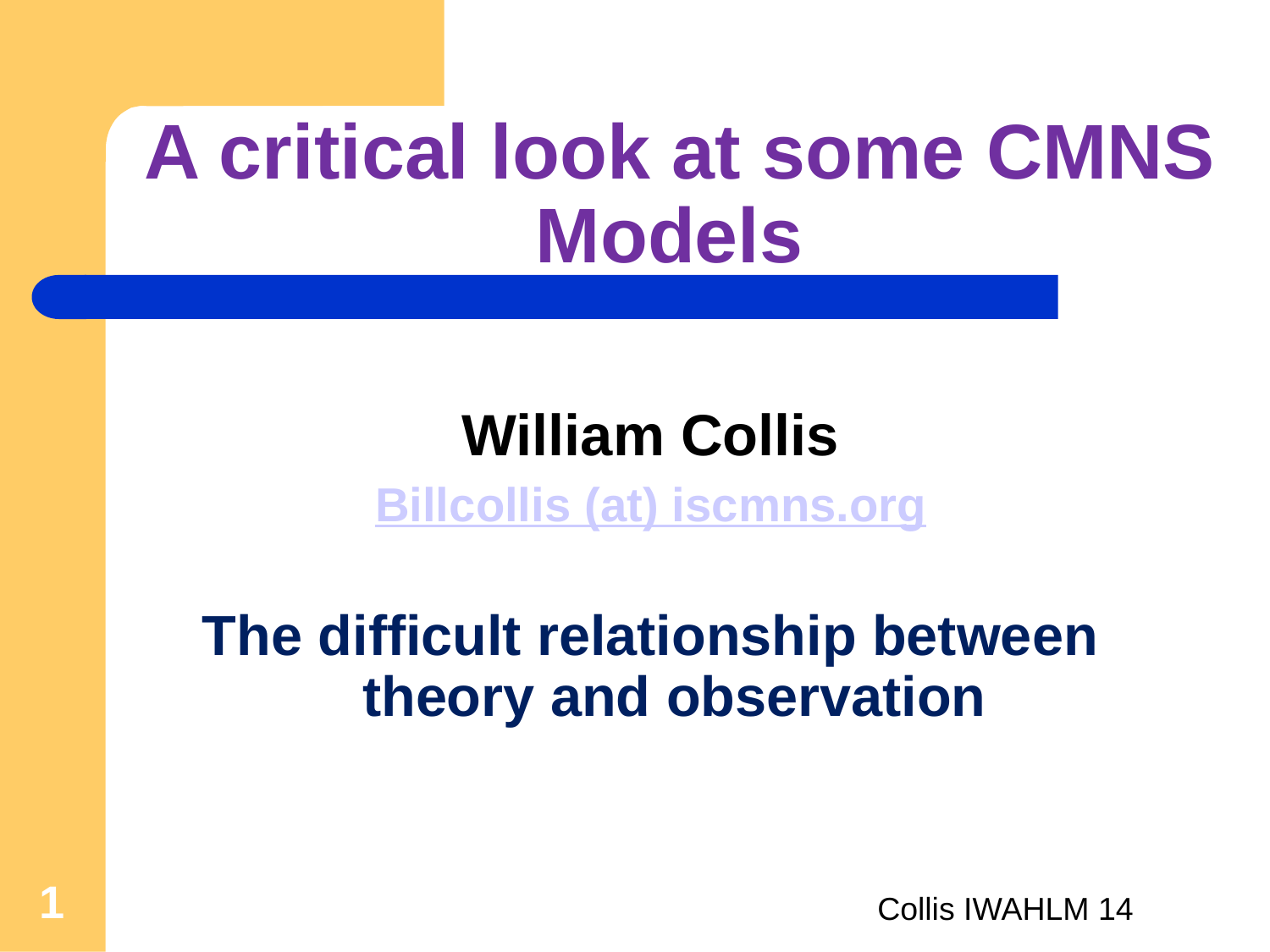

A critical look at some CMNS Models

William Collis
Billcollis (at) iscmns.org

The difficult relationship between theory and observation

1
Collis IWAHLM 14